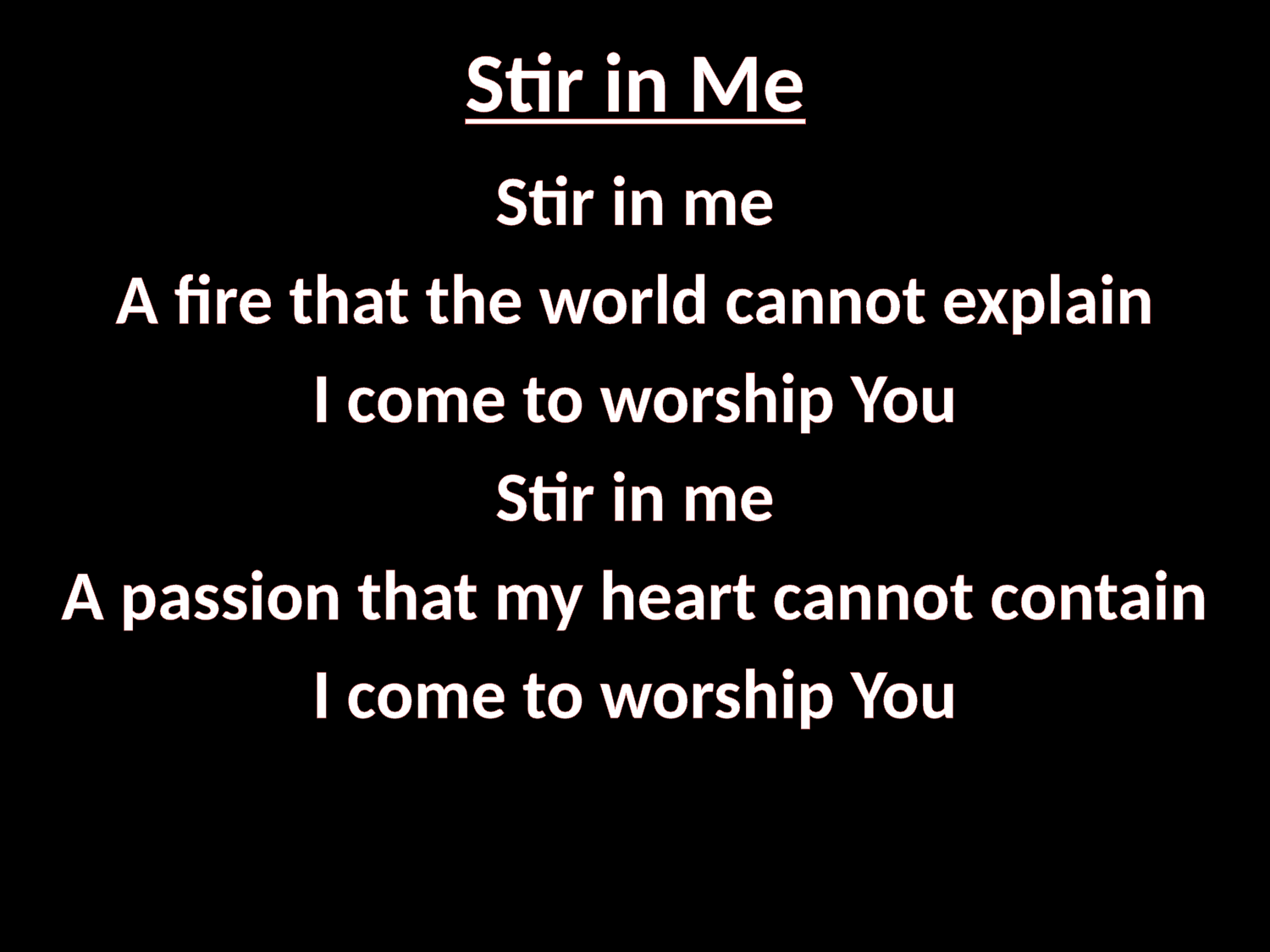

# Stir in Me
Stir in me
A fire that the world cannot explain
I come to worship You
Stir in me
A passion that my heart cannot contain
I come to worship You